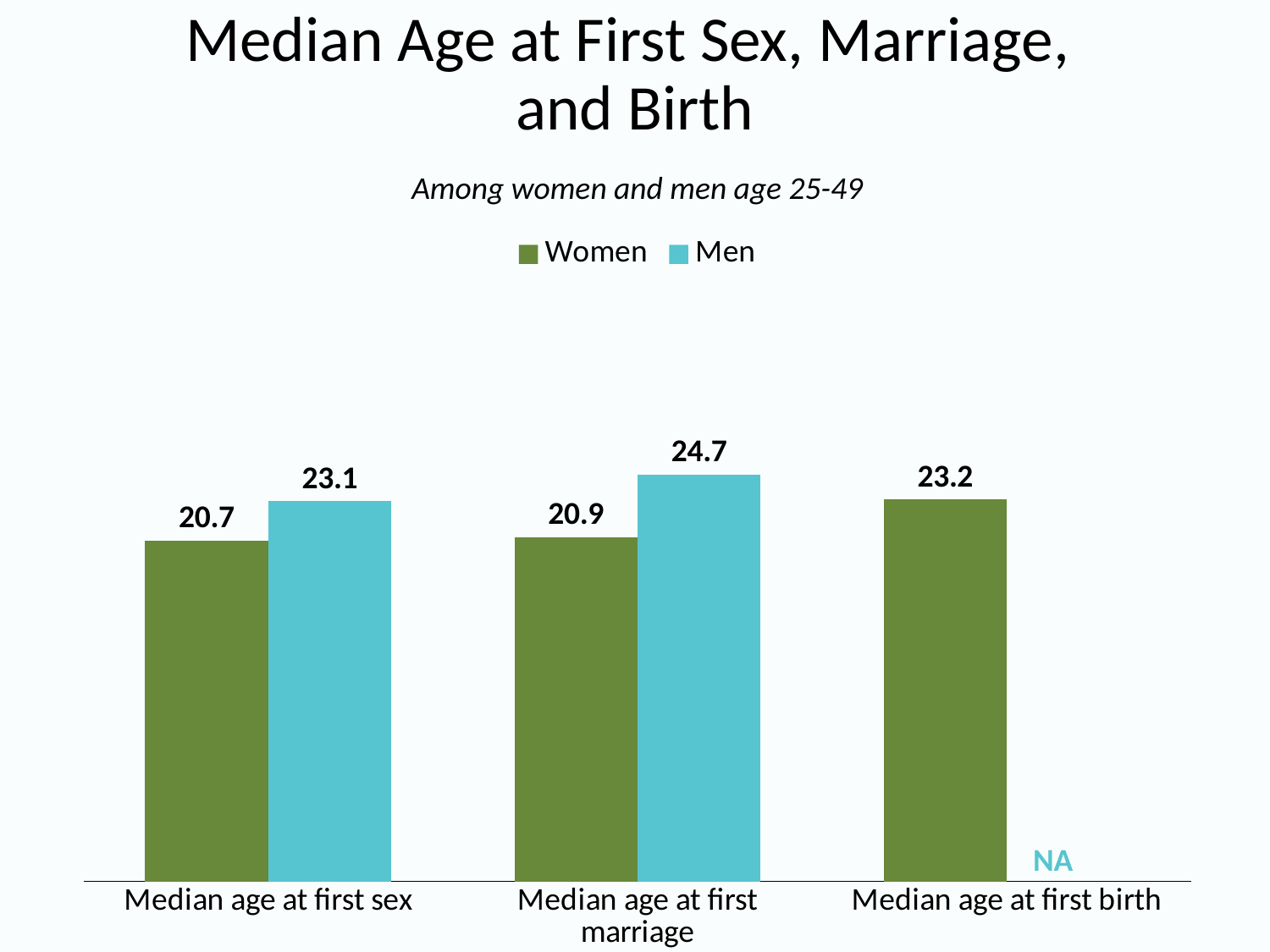

# Median Age at First Sex, Marriage, and Birth
Among women and men age 25-49

### Chart

| Category | Women | Men |
|---|---|---|
| Median age at first sex | 20.7 | 23.1 |
| Median age at first marriage | 20.9 | 24.7 |
| Median age at first birth | 23.2 | None |
NA